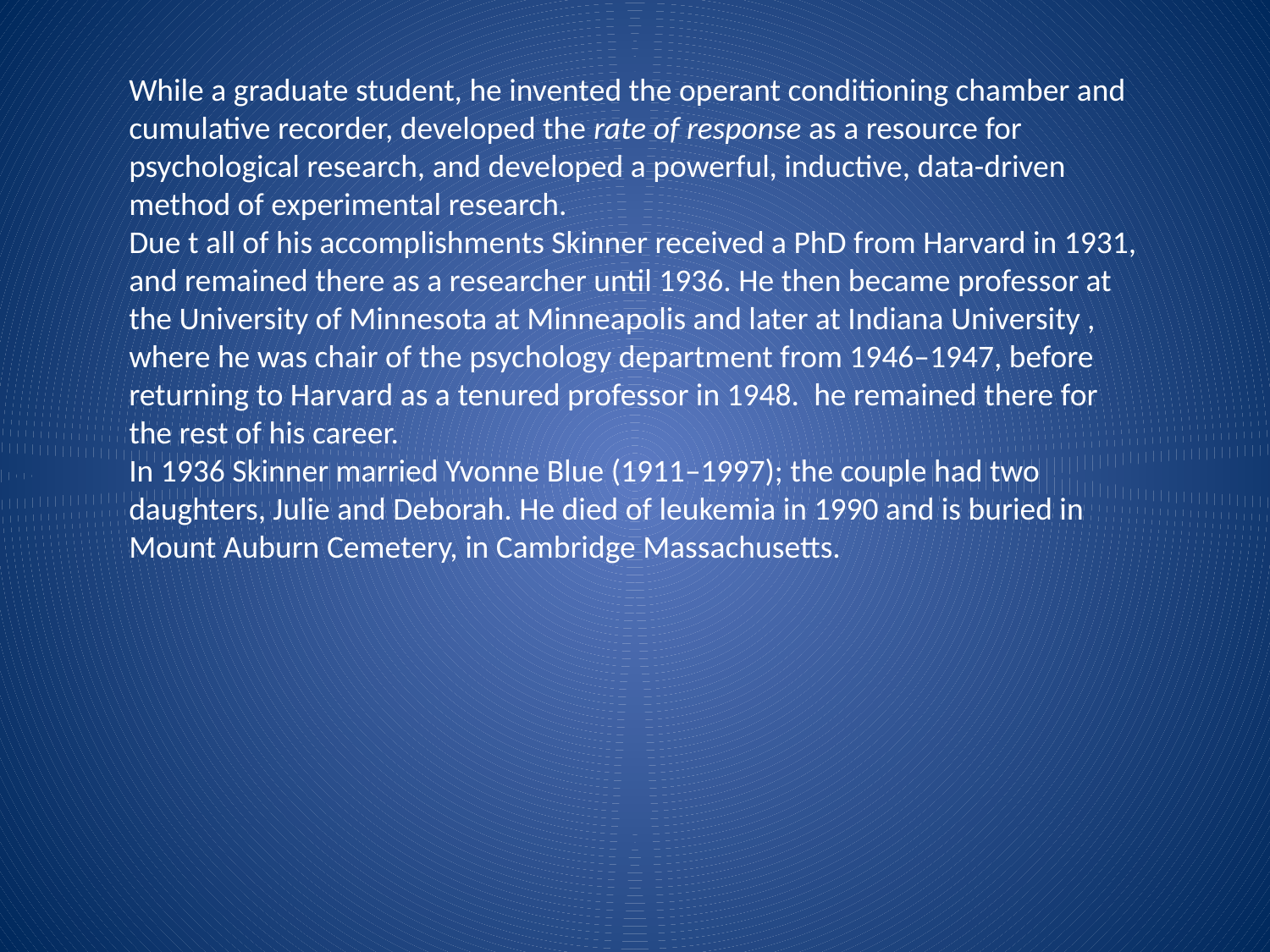

While a graduate student, he invented the operant conditioning chamber and cumulative recorder, developed the rate of response as a resource for psychological research, and developed a powerful, inductive, data-driven method of experimental research.
Due t all of his accomplishments Skinner received a PhD from Harvard in 1931, and remained there as a researcher until 1936. He then became professor at the University of Minnesota at Minneapolis and later at Indiana University , where he was chair of the psychology department from 1946–1947, before returning to Harvard as a tenured professor in 1948.  he remained there for the rest of his career.
In 1936 Skinner married Yvonne Blue (1911–1997); the couple had two daughters, Julie and Deborah. He died of leukemia in 1990 and is buried in Mount Auburn Cemetery, in Cambridge Massachusetts.